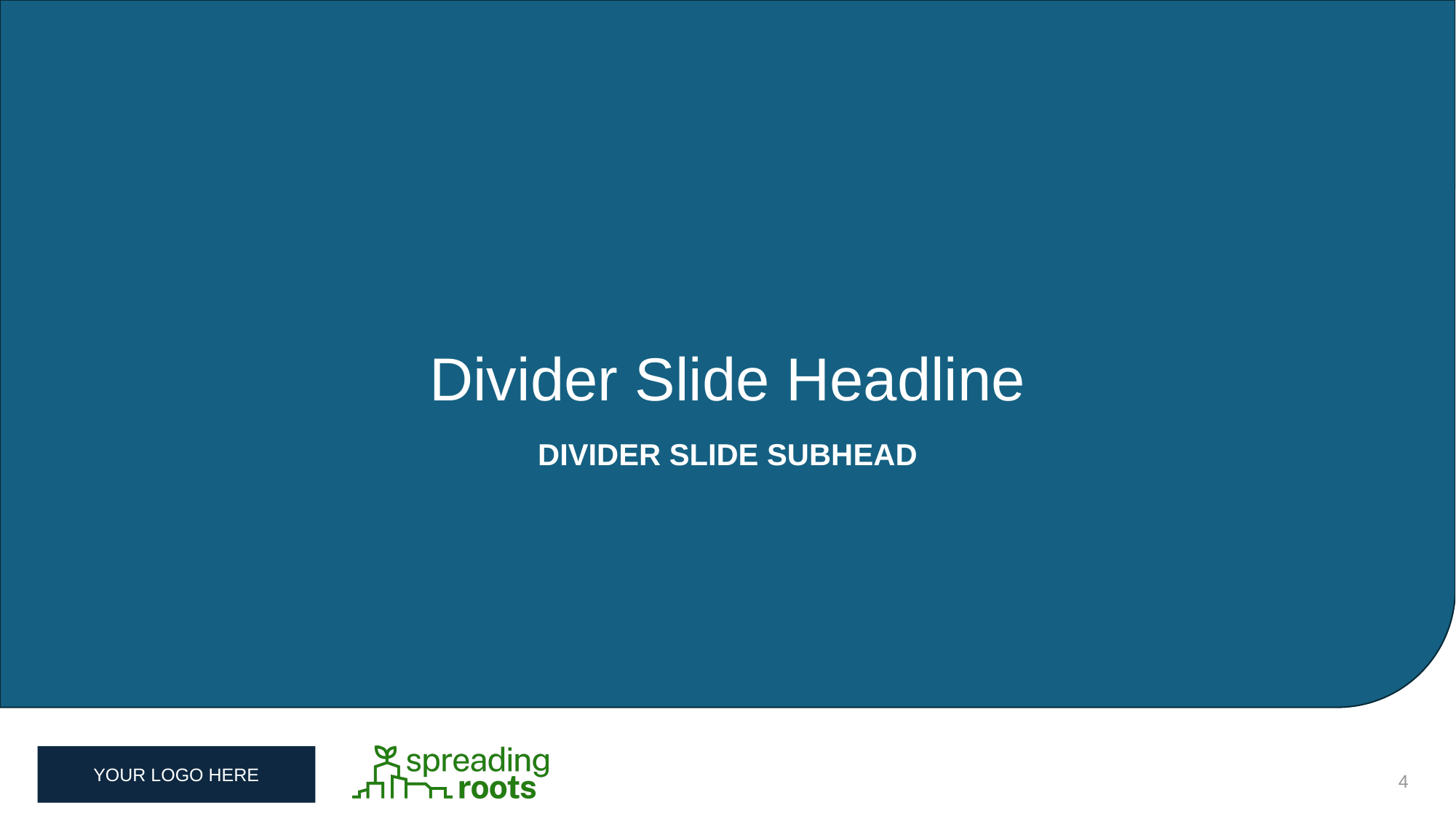

# Divider Slide Headline
DIVIDER SLIDE SUBHEAD

4